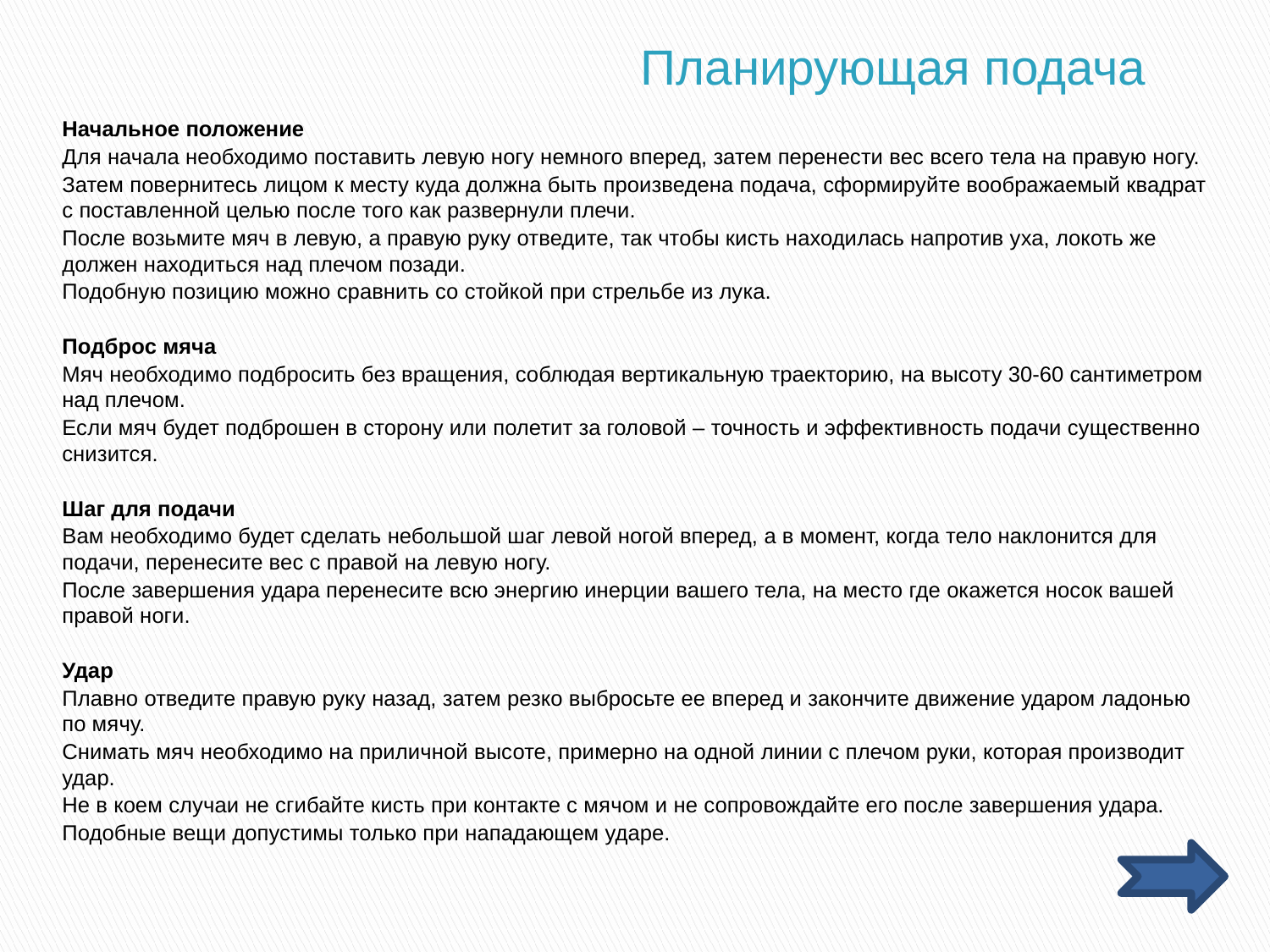

# Планирующая подача
Начальное положение
Для начала необходимо поставить левую ногу немного вперед, затем перенести вес всего тела на правую ногу.
Затем повернитесь лицом к месту куда должна быть произведена подача, сформируйте воображаемый квадрат с поставленной целью после того как развернули плечи.
После возьмите мяч в левую, а правую руку отведите, так чтобы кисть находилась напротив уха, локоть же должен находиться над плечом позади.
Подобную позицию можно сравнить со стойкой при стрельбе из лука.

Подброс мяча
Мяч необходимо подбросить без вращения, соблюдая вертикальную траекторию, на высоту 30-60 сантиметром над плечом.
Если мяч будет подброшен в сторону или полетит за головой – точность и эффективность подачи существенно снизится.

Шаг для подачи
Вам необходимо будет сделать небольшой шаг левой ногой вперед, а в момент, когда тело наклонится для подачи, перенесите вес с правой на левую ногу.
После завершения удара перенесите всю энергию инерции вашего тела, на место где окажется носок вашей правой ноги.

Удар
Плавно отведите правую руку назад, затем резко выбросьте ее вперед и закончите движение ударом ладонью по мячу.
Снимать мяч необходимо на приличной высоте, примерно на одной линии с плечом руки, которая производит удар.
Не в коем случаи не сгибайте кисть при контакте с мячом и не сопровождайте его после завершения удара.
Подобные вещи допустимы только при нападающем ударе.